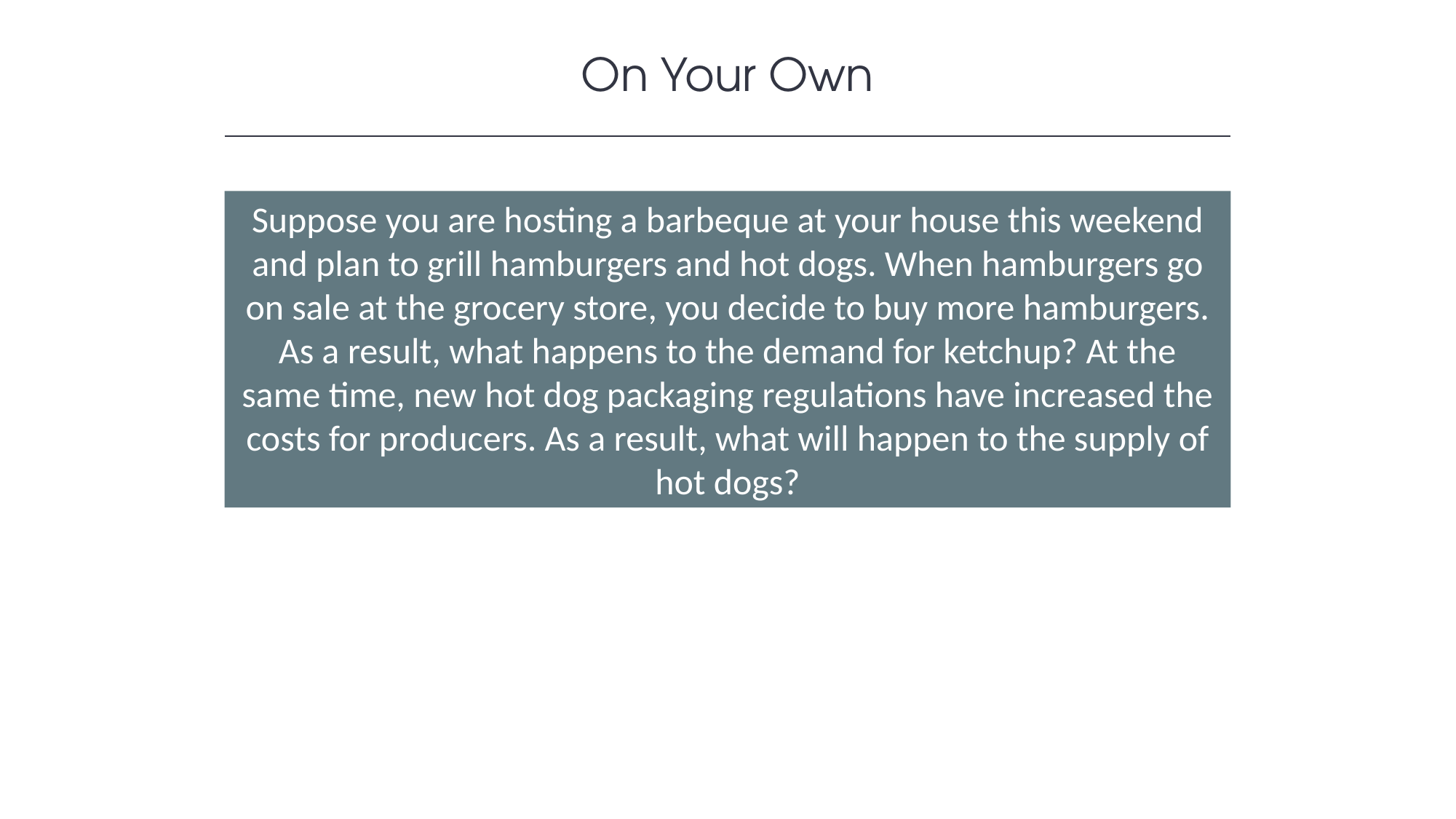

On Your Own
Suppose you are hosting a barbeque at your house this weekend and plan to grill hamburgers and hot dogs. When hamburgers go on sale at the grocery store, you decide to buy more hamburgers. As a result, what happens to the demand for ketchup? At the same time, new hot dog packaging regulations have increased the costs for producers. As a result, what will happen to the supply of hot dogs?